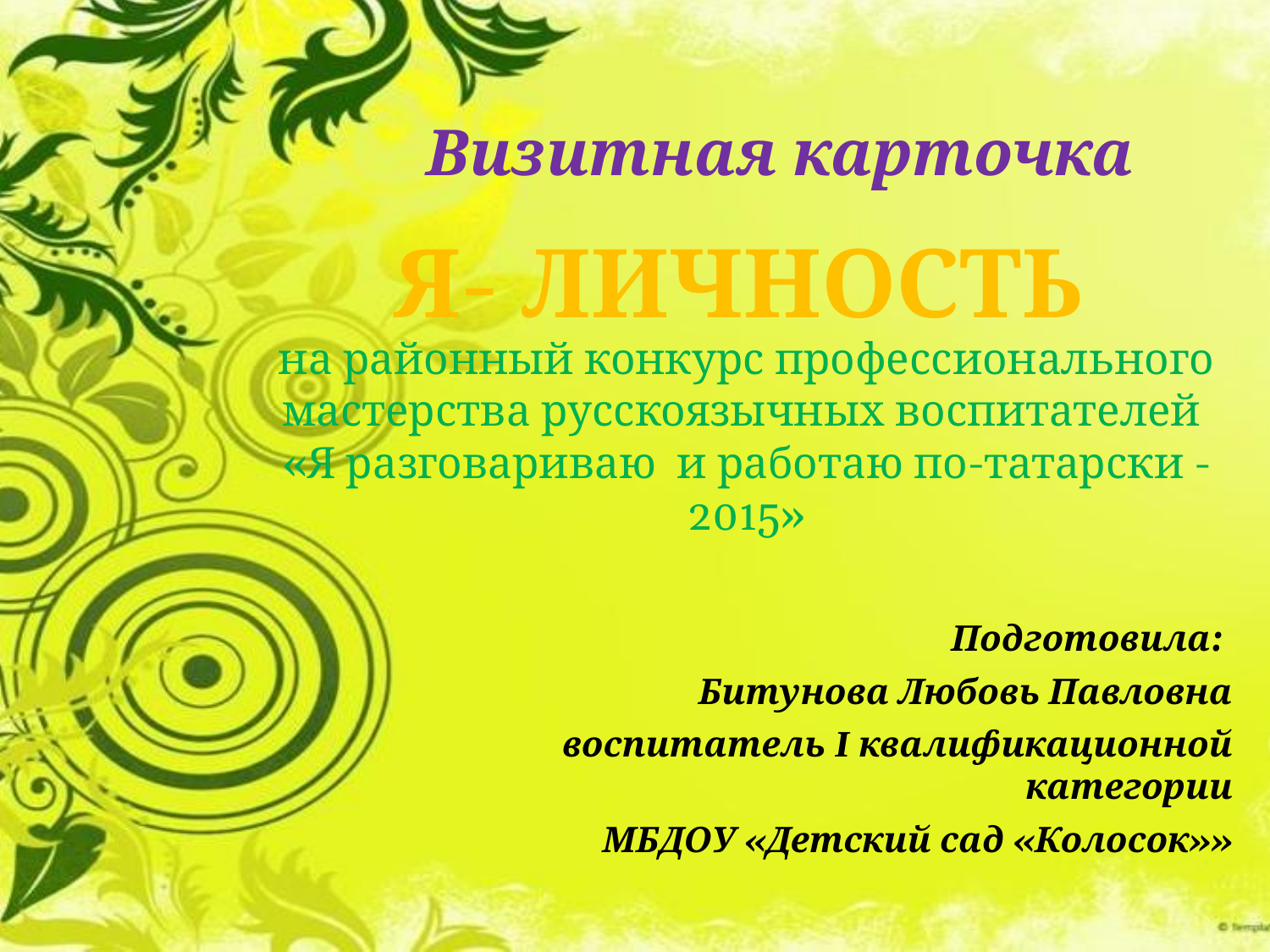

Визитная карточка
# на районный конкурс профессионального мастерства русскоязычных воспитателей «Я разговариваю  и работаю по-татарски - 2015»
   Я- ЛИЧНОСТЬ
Подготовила:
Битунова Любовь Павловна
воспитатель I квалификационной категории
МБДОУ «Детский сад «Колосок»»